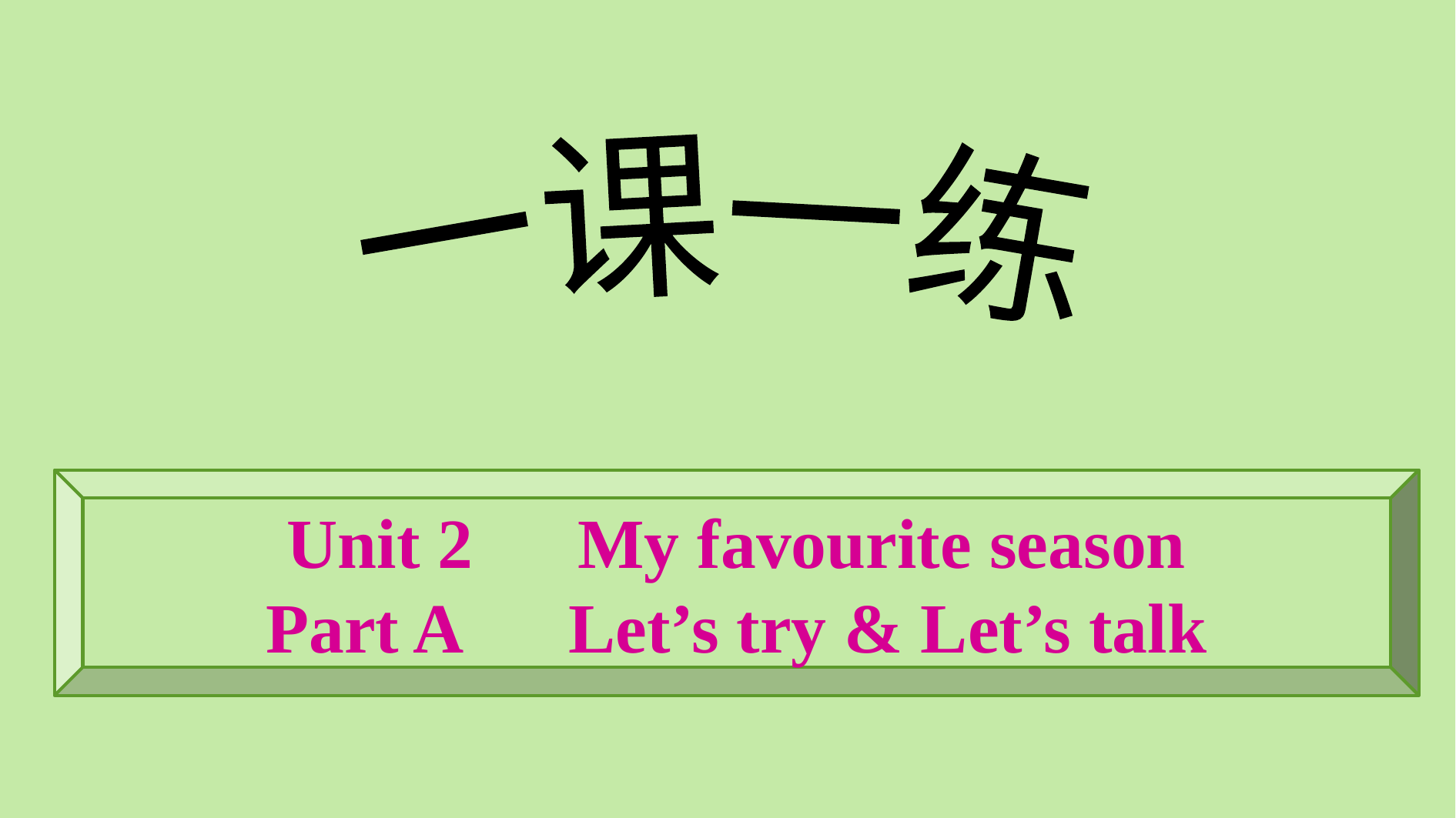

Unit 2　My favourite season
Part A　Let’s try & Let’s talk